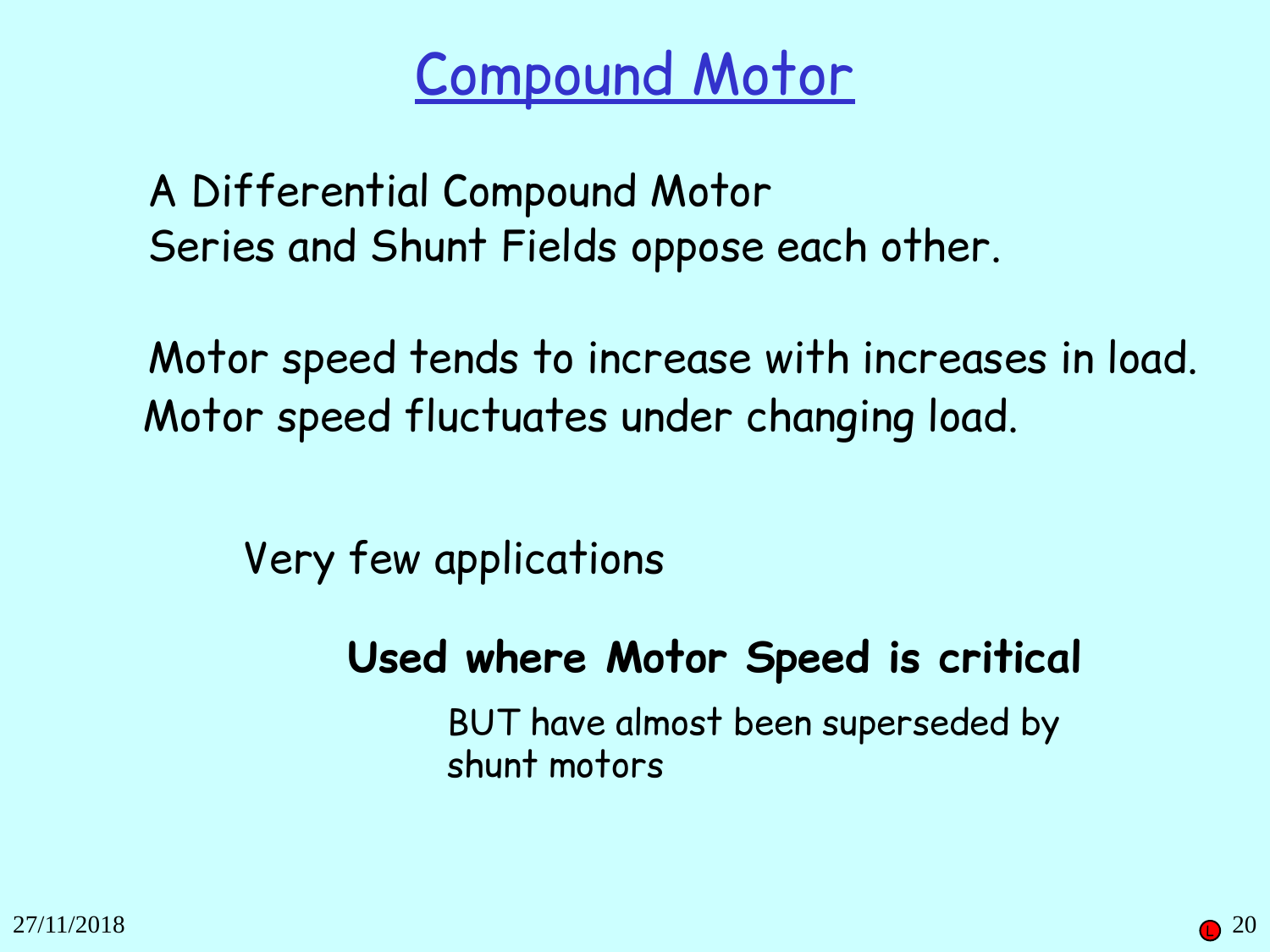

Compound Motor
A Differential Compound Motor
Series and Shunt Fields oppose each other.
Motor speed tends to increase with increases in load.
Motor speed fluctuates under changing load.
Very few applications
Used where Motor Speed is critical
BUT have almost been superseded by shunt motors
27/11/2018
20
L